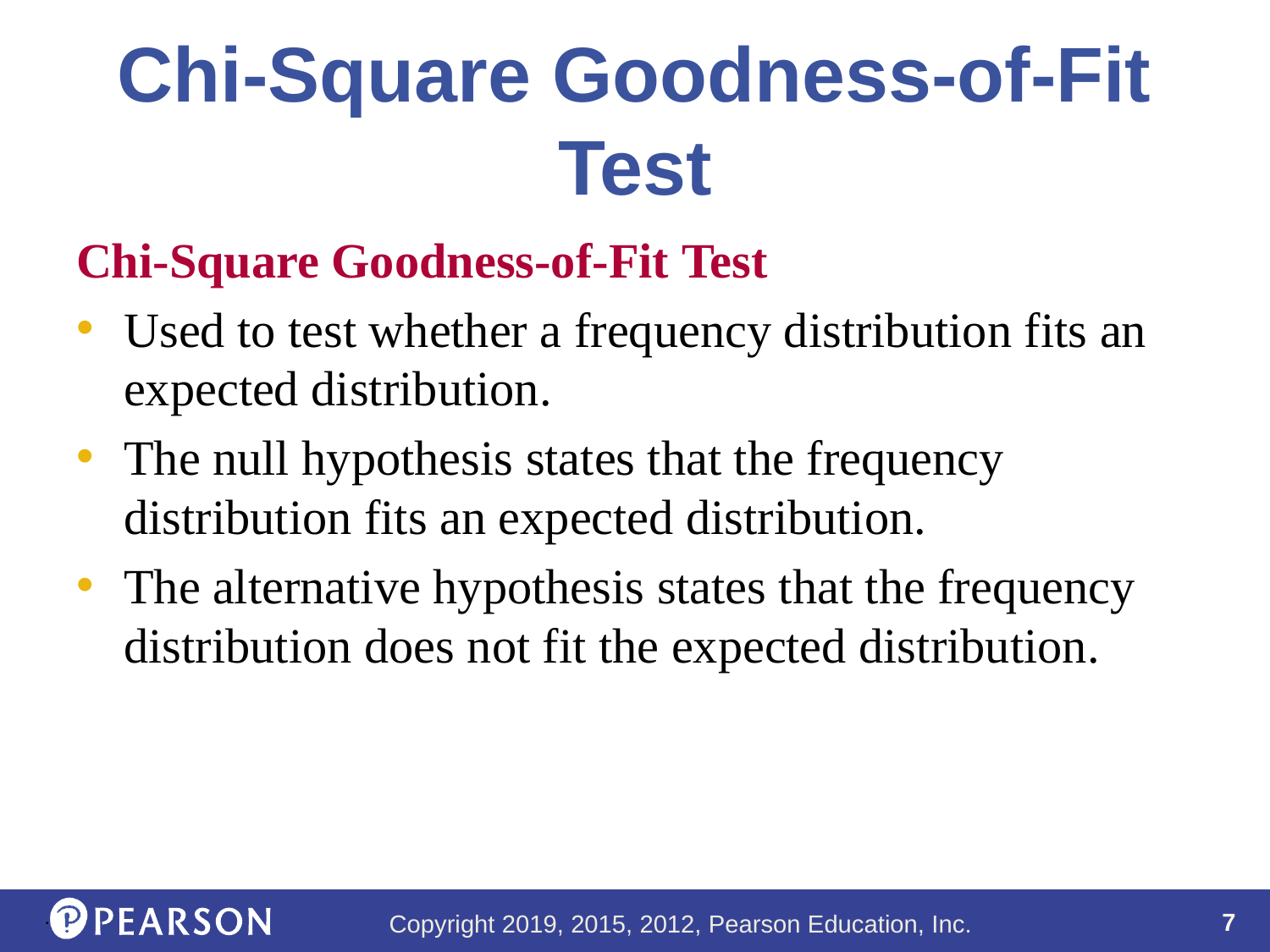

# Chi-Square Goodness-of-Fit Test
Chi-Square Goodness-of-Fit Test
Used to test whether a frequency distribution fits an expected distribution.
The null hypothesis states that the frequency distribution fits an expected distribution.
The alternative hypothesis states that the frequency distribution does not fit the expected distribution.

.